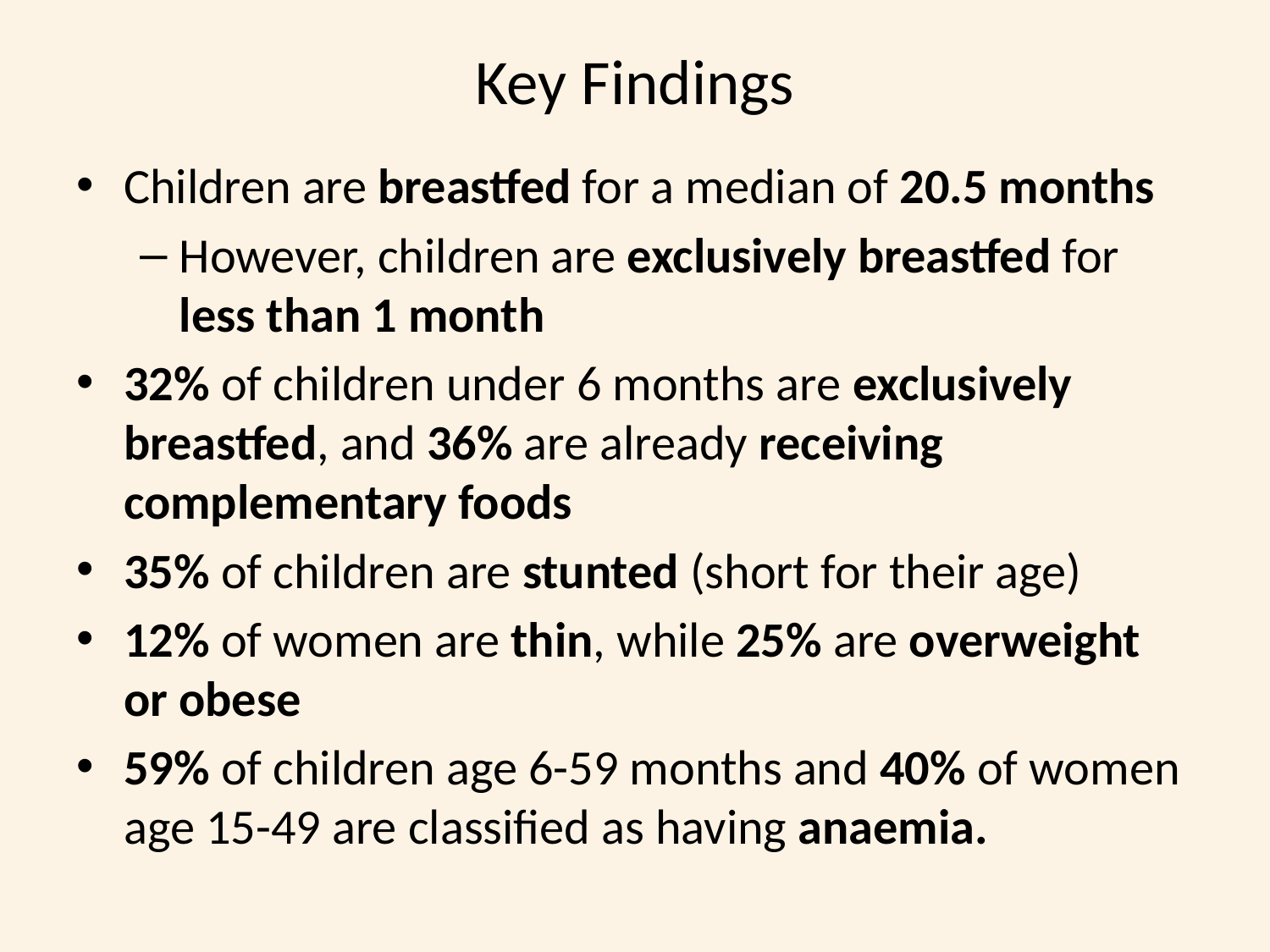

# Key Findings
Children are breastfed for a median of 20.5 months
However, children are exclusively breastfed for less than 1 month
32% of children under 6 months are exclusively breastfed, and 36% are already receiving complementary foods
35% of children are stunted (short for their age)
12% of women are thin, while 25% are overweight or obese
59% of children age 6-59 months and 40% of women age 15-49 are classified as having anaemia.